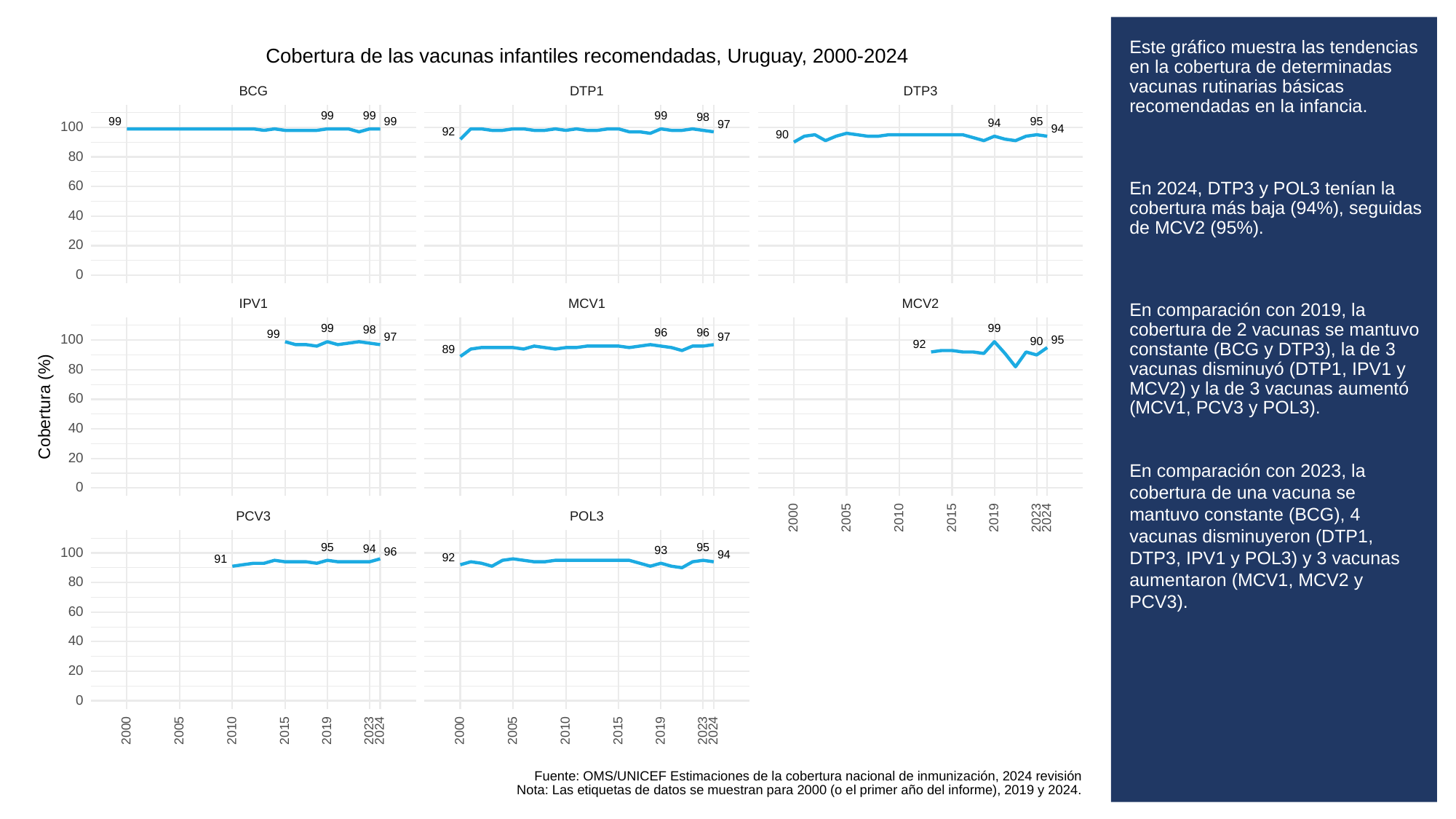

# Este gráfico muestra las tendencias en la cobertura de determinadas vacunas rutinarias básicas recomendadas en la infancia.

En 2024, DTP3 y POL3 tenían la cobertura más baja (94%), seguidas de MCV2 (95%).

En comparación con 2019, la cobertura de 2 vacunas se mantuvo constante (BCG y DTP3), la de 3 vacunas disminuyó (DTP1, IPV1 y MCV2) y la de 3 vacunas aumentó (MCV1, PCV3 y POL3).

En comparación con 2023, la cobertura de una vacuna se mantuvo constante (BCG), 4 vacunas disminuyeron (DTP1, DTP3, IPV1 y POL3) y 3 vacunas aumentaron (MCV1, MCV2 y PCV3).

Cobertura de las vacunas infantiles recomendadas, Uruguay, 2000-2024
BCG
DTP3
DTP1

99
99
99

98
99
99
95
94
97
100
94

92

90

80

60

40

20

0

MCV1
MCV2
IPV1

99
99

98
96
96
99
97
97
100
95
90

92

89

80

60
Cobertura (%)

40

20

0

POL3
PCV3
2023
2000
2005
2010
2015
2019
2024

95
95
94
93
96
100
94

92
91

80

60

40

20

0

2023
2023
2000
2005
2010
2015
2019
2024
2000
2005
2010
2015
2019
2024
Fuente: OMS/UNICEF Estimaciones de la cobertura nacional de inmunización, 2024 revisión
Nota: Las etiquetas de datos se muestran para 2000 (o el primer año del informe), 2019 y 2024.